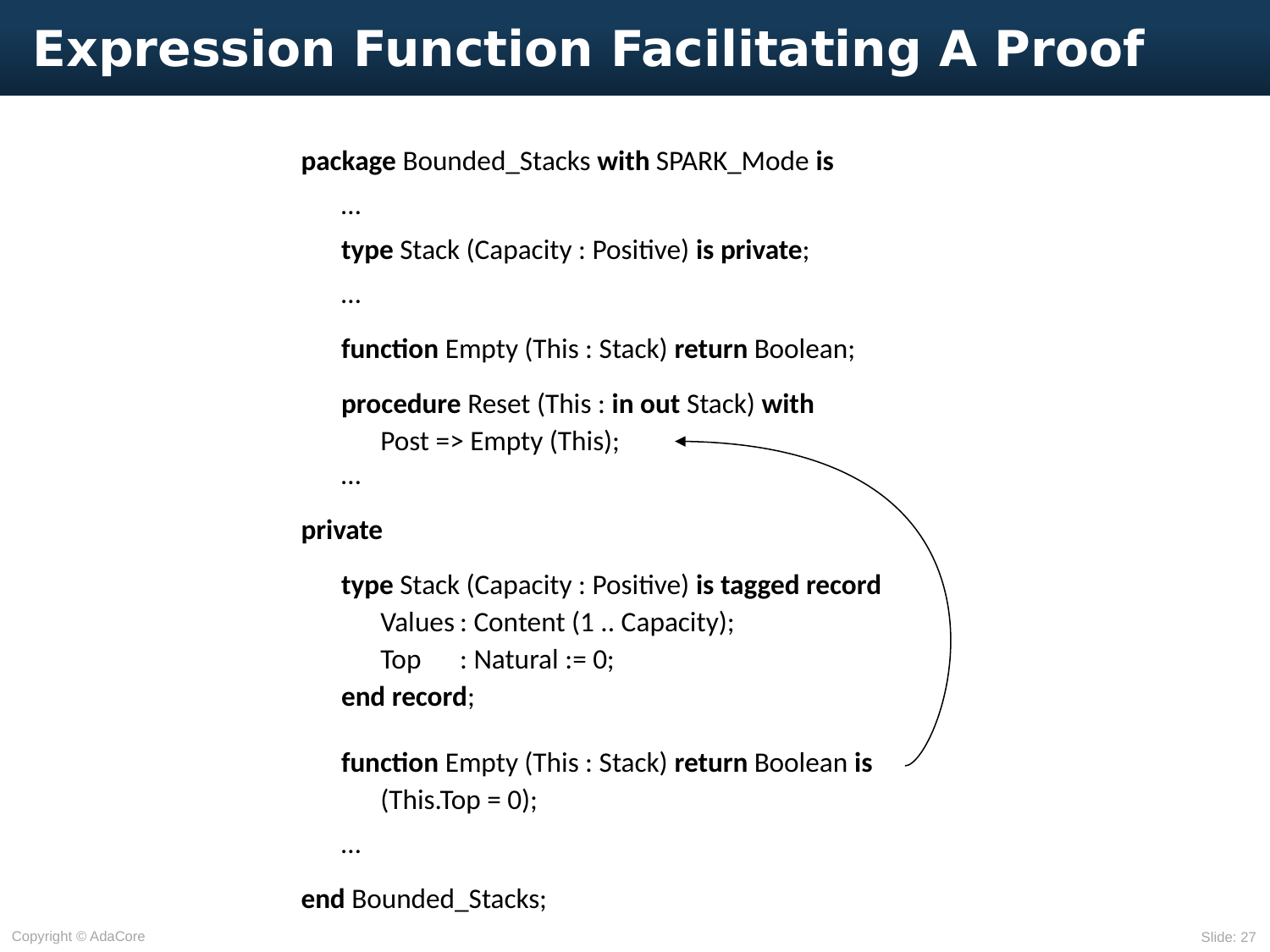

# Expression Function Facilitating A Proof
package Bounded_Stacks with SPARK_Mode is
	…
	type Stack (Capacity : Positive) is private;
	…
	function Empty (This : Stack) return Boolean;
	procedure Reset (This : in out Stack) with
		Post => Empty (This);
	…
private
	type Stack (Capacity : Positive) is tagged record
		Values	: Content (1 .. Capacity);
		Top	: Natural := 0;
	end record;
	function Empty (This : Stack) return Boolean is
		(This.Top = 0);
	…
end Bounded_Stacks;